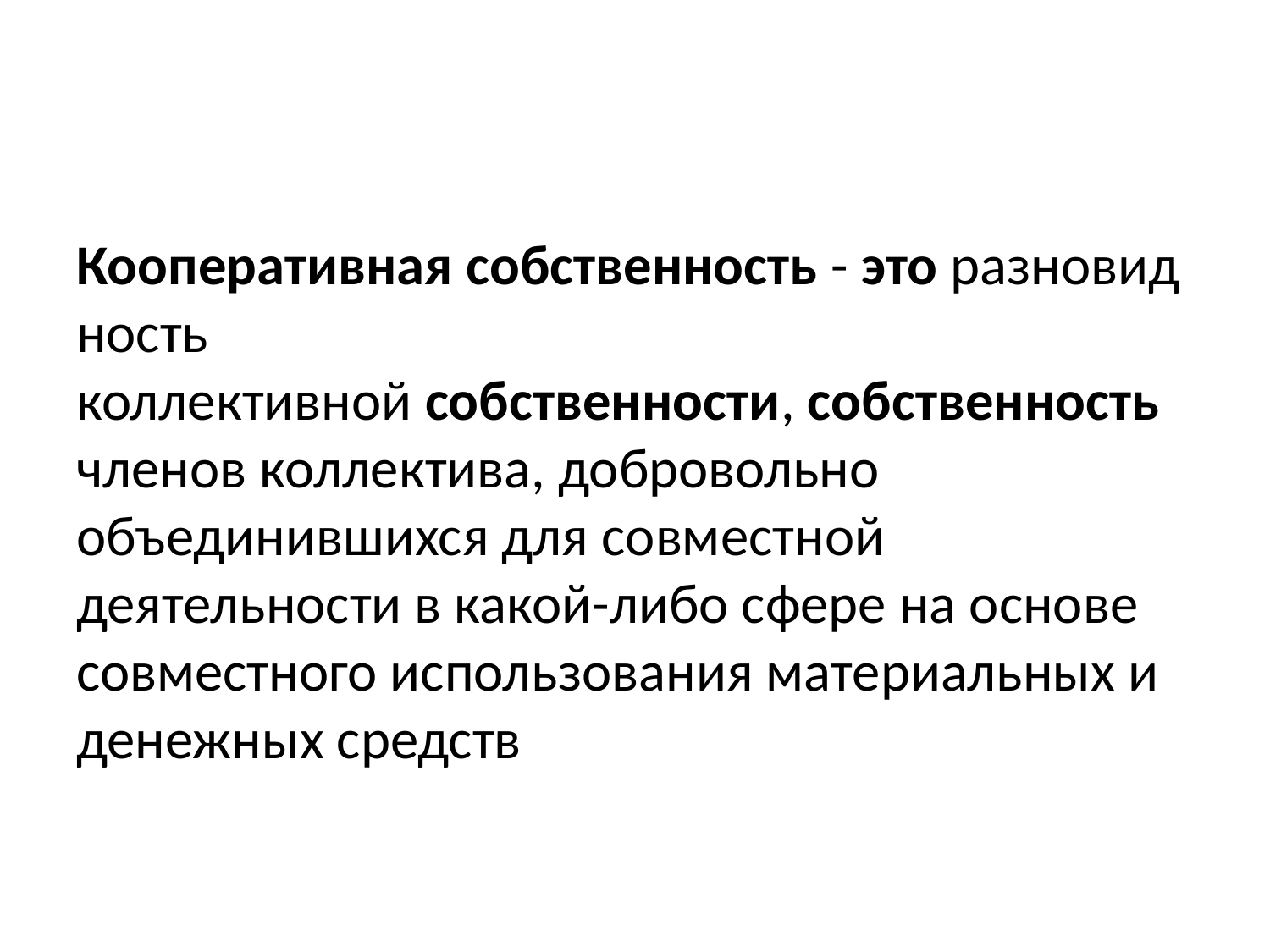

#
Кооперативная собственность - это разновидность коллективной собственности, собственность членов коллектива, добровольно объединившихся для совместной деятельности в какой-либо сфере на основе совместного использования материальных и денежных средств